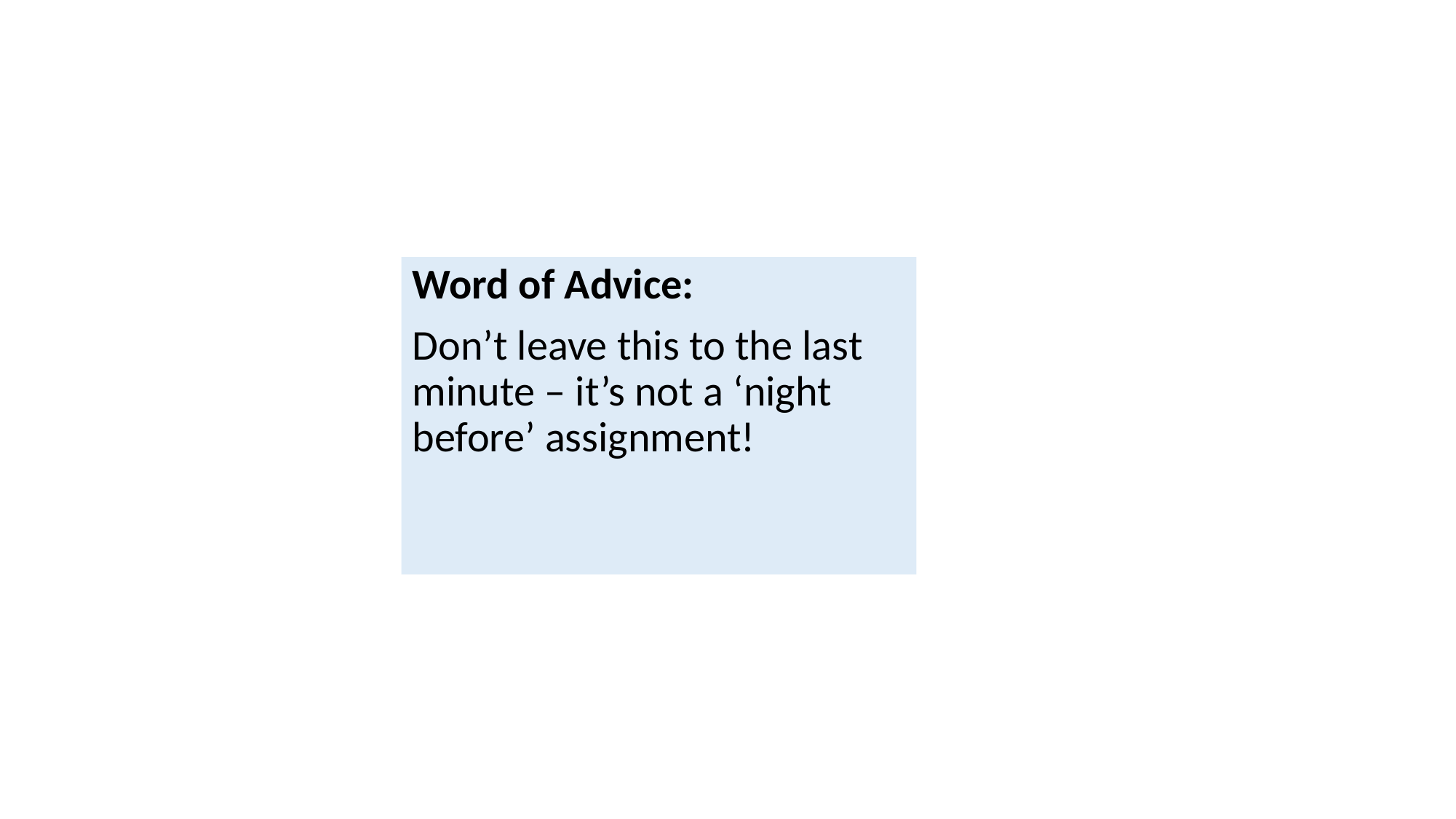

Word of Advice:
Don’t leave this to the last minute – it’s not a ‘night before’ assignment!